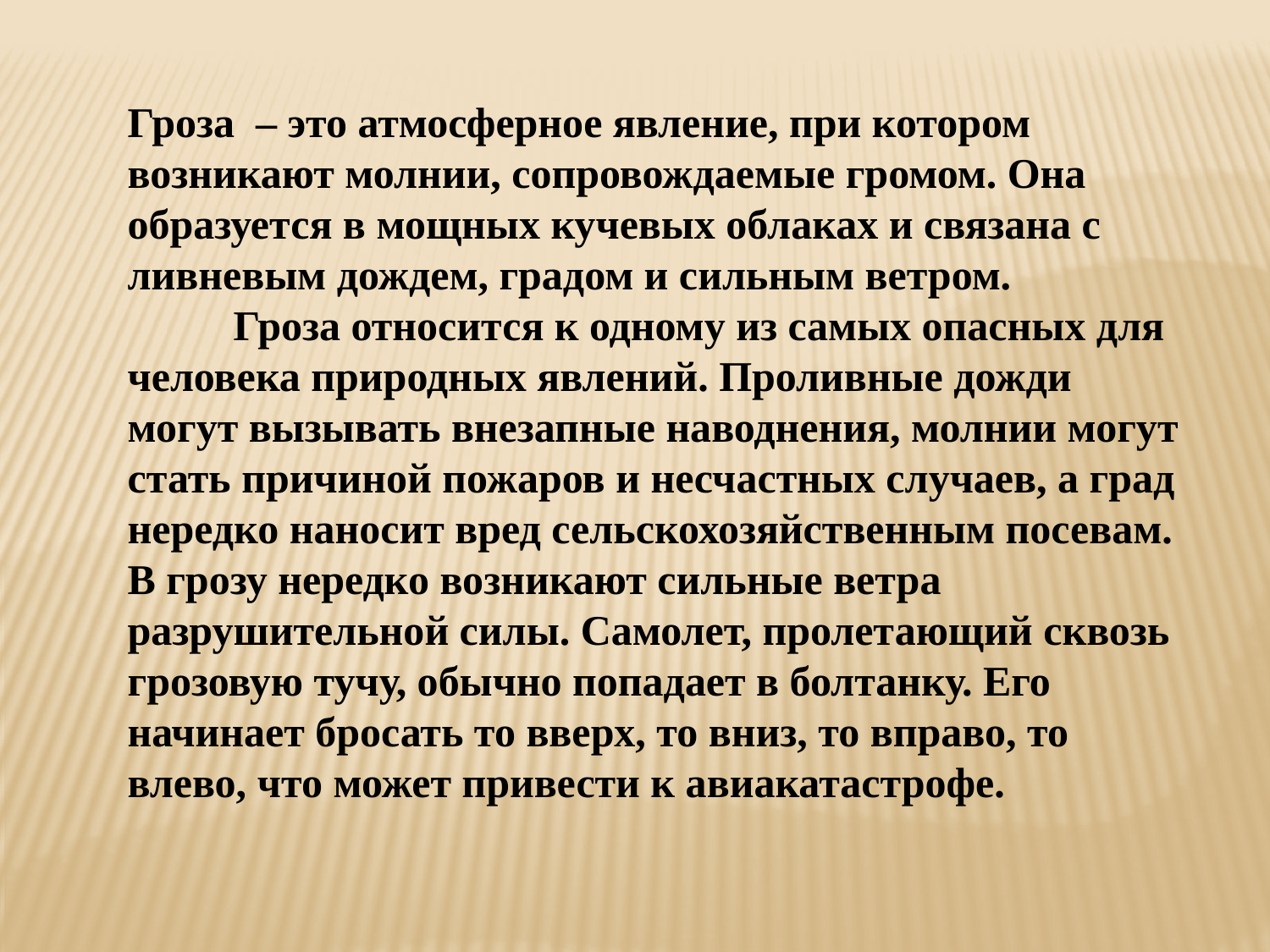

Гроза  – это атмосферное явление, при котором возникают молнии, сопровождаемые громом. Она образуется в мощных кучевых облаках и связана с ливневым дождем, градом и сильным ветром.
          Гроза относится к одному из самых опасных для человека природных явлений. Проливные дожди могут вызывать внезапные наводнения, молнии могут стать причиной пожаров и несчастных случаев, а град нередко наносит вред сельскохозяйственным посевам. В грозу нередко возникают сильные ветра разрушительной силы. Самолет, пролетающий сквозь грозовую тучу, обычно попадает в болтанку. Его начинает бросать то вверх, то вниз, то вправо, то влево, что может привести к авиакатастрофе.